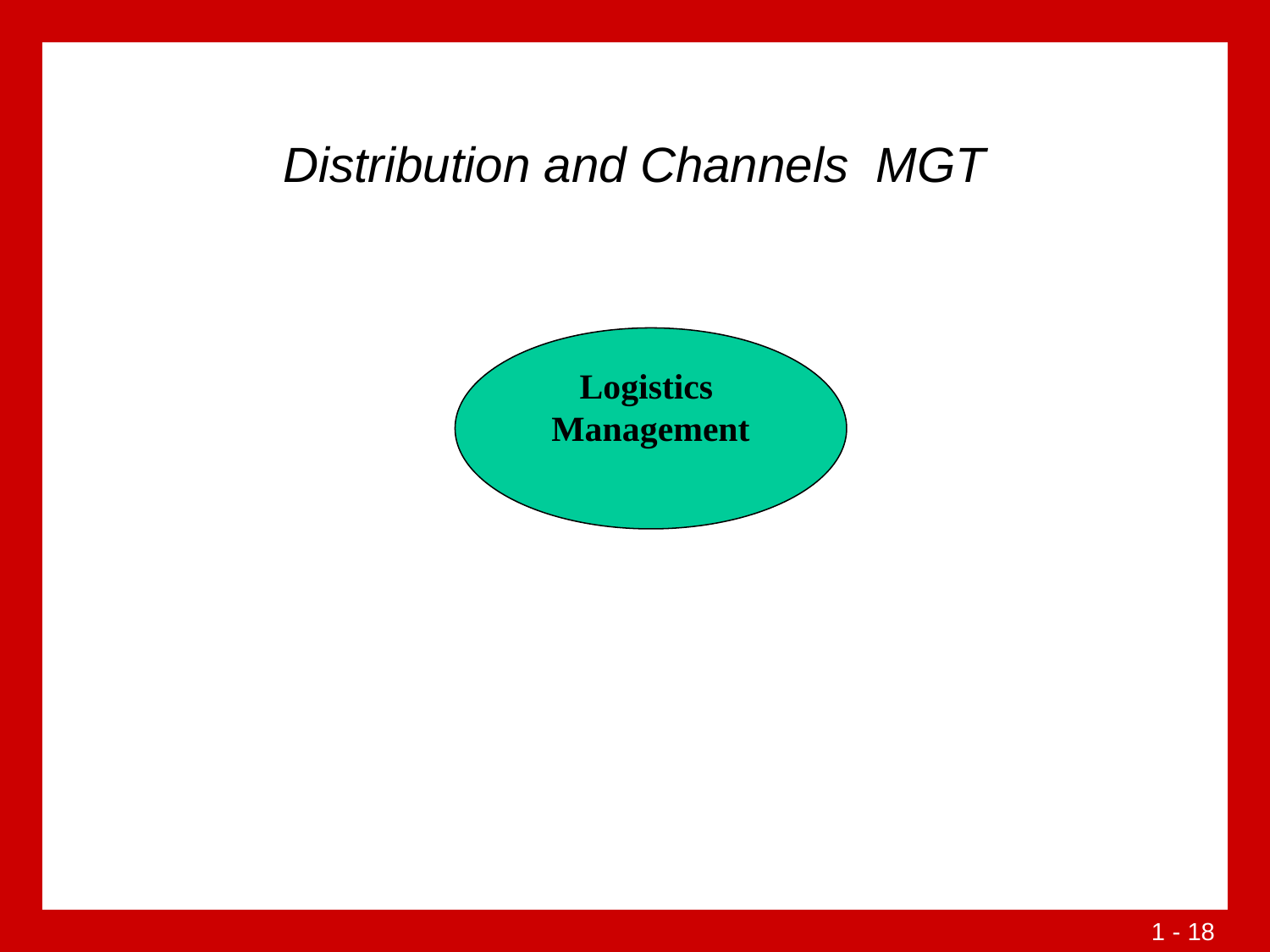

Distribution and Channels  MGT

Logistics
Management
1 - 18